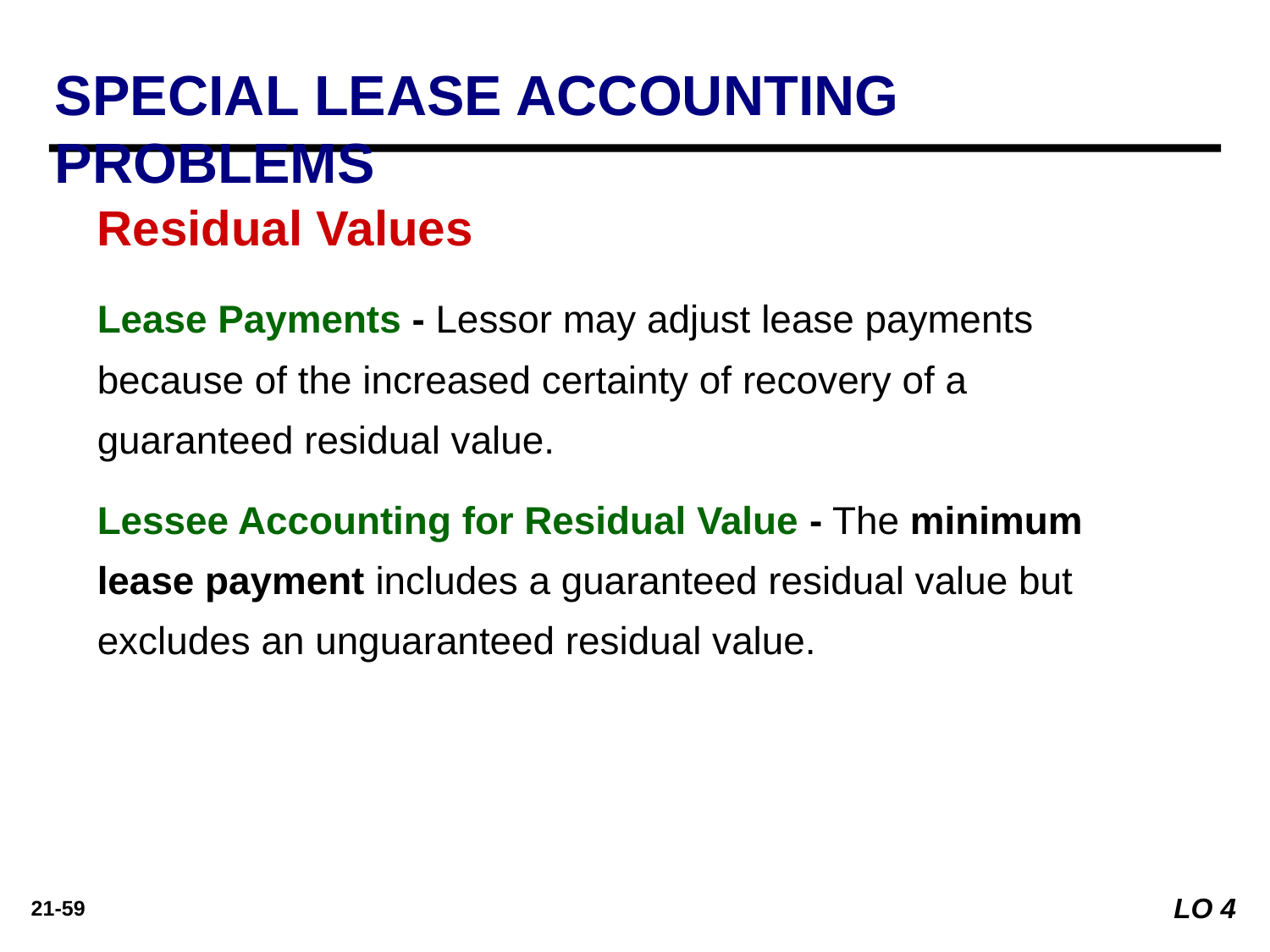

SPECIAL LEASE ACCOUNTING PROBLEMS

Residual Values
Lease Payments - Lessor may adjust lease payments because of the increased certainty of recovery of a guaranteed residual value.
Lessee Accounting for Residual Value - The minimum lease payment includes a guaranteed residual value but excludes an unguaranteed residual value.
LO 4